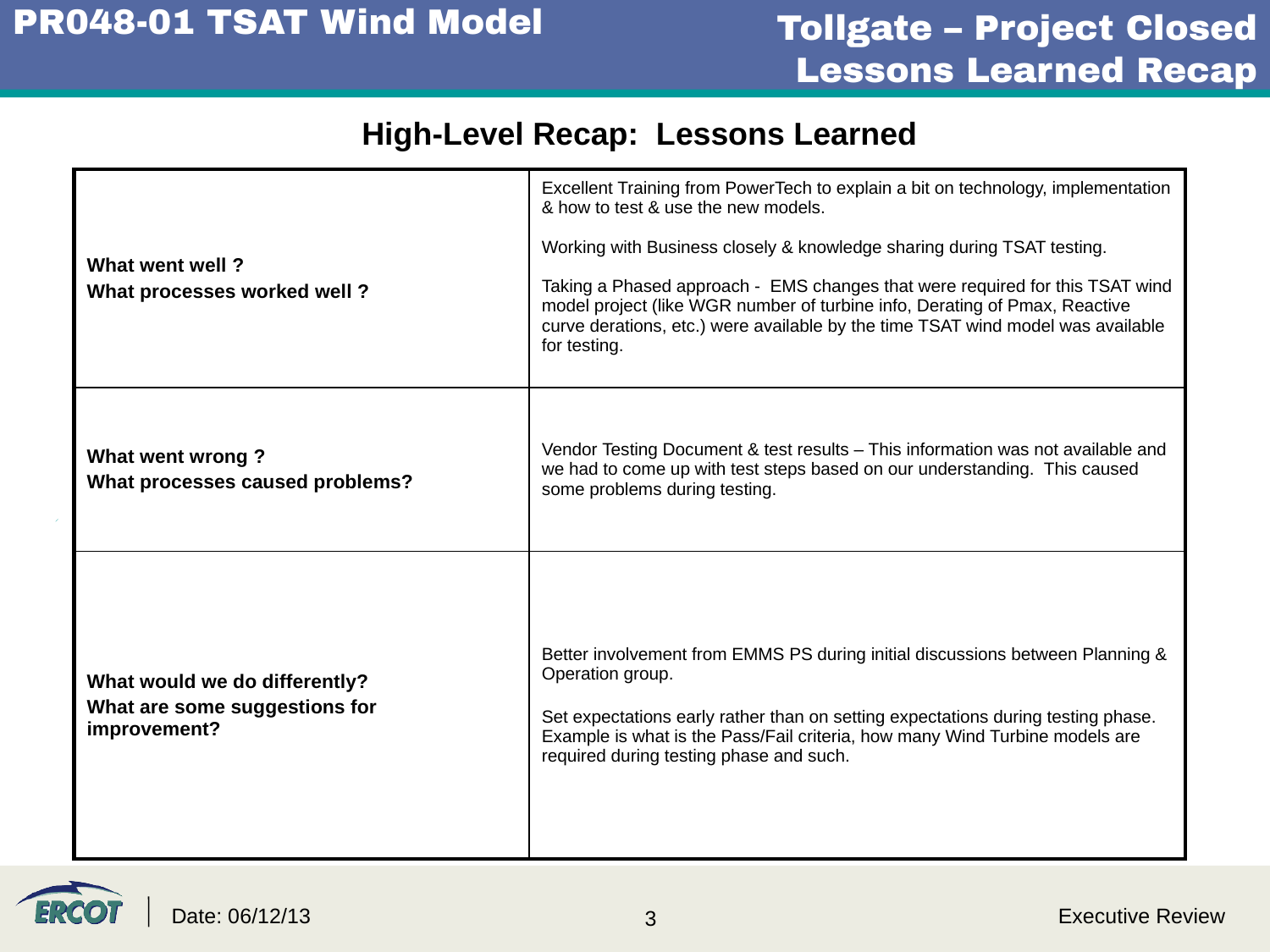

# Tollgate – Project Closed Lessons Learned Recap
PR048-01 TSAT Wind Model

High-Level Recap:  Lessons Learned
| What went well ? What processes worked well ? | Excellent Training from PowerTech to explain a bit on technology, implementation & how to test & use the new models. Working with Business closely & knowledge sharing during TSAT testing. Taking a Phased approach -  EMS changes that were required for this TSAT wind model project (like WGR number of turbine info, Derating of Pmax, Reactive curve derations, etc.) were available by the time TSAT wind model was available for testing. |
| --- | --- |
| What went wrong ? What processes caused problems? | Vendor Testing Document & test results – This information was not available and we had to come up with test steps based on our understanding. This caused some problems during testing. |
| What would we do differently? What are some suggestions for improvement? | Better involvement from EMMS PS during initial discussions between Planning & Operation group. Set expectations early rather than on setting expectations during testing phase. Example is what is the Pass/Fail criteria, how many Wind Turbine models are required during testing phase and such. |

Date: 06/12/13

Executive Review